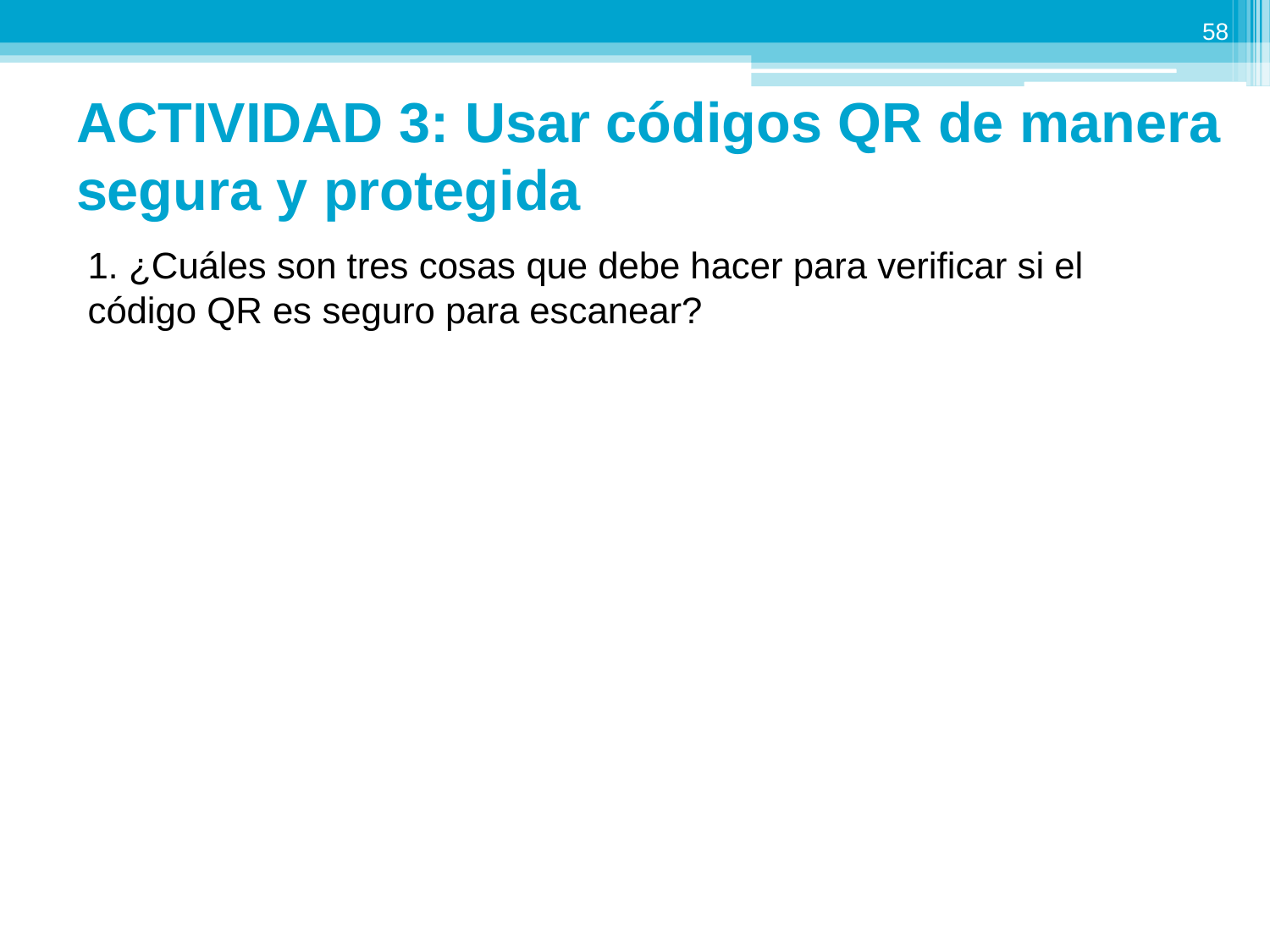

58
# ACTIVIDAD 3: Usar códigos QR de manera segura y protegida
1. ¿Cuáles son tres cosas que debe hacer para verificar si el código QR es seguro para escanear?